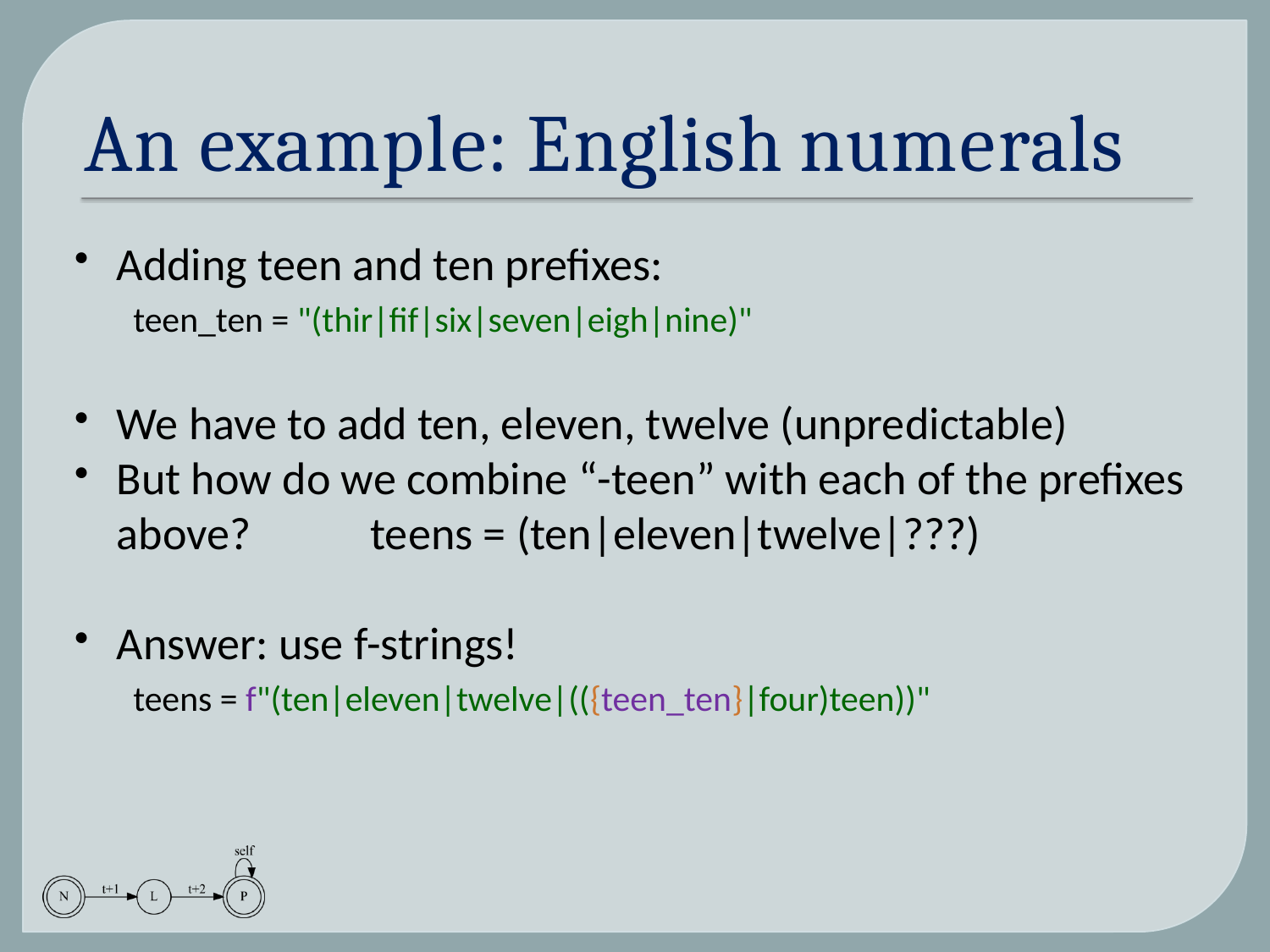

# An example: English numerals
Adding teen and ten prefixes:
teen_ten = "(thir|fif|six|seven|eigh|nine)"

We have to add ten, eleven, twelve (unpredictable)
But how do we combine “-teen” with each of the prefixes above?	teens = (ten|eleven|twelve|???)

Answer: use f-strings!
teens = f"(ten|eleven|twelve|(({teen_ten}|four)teen))"